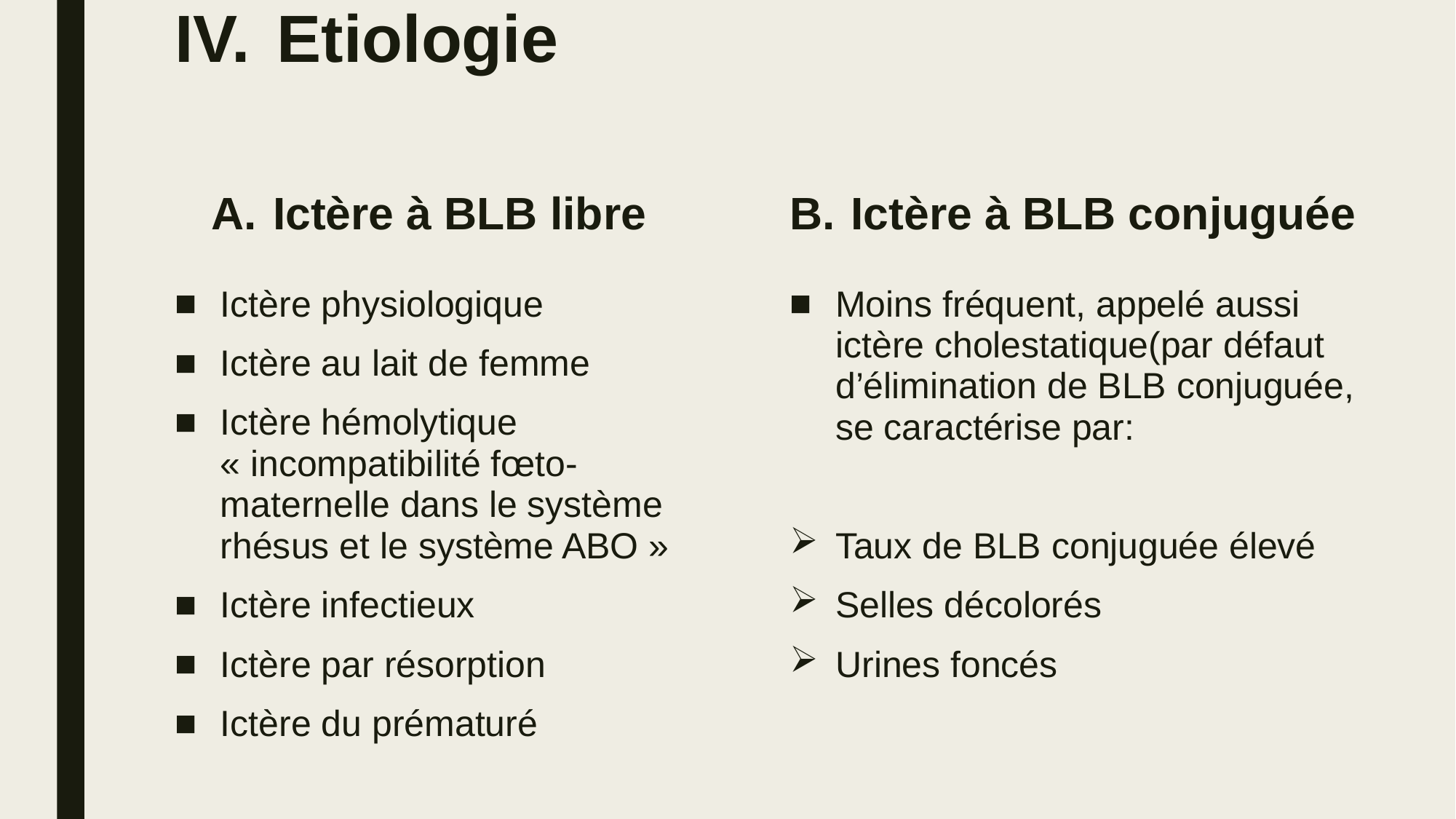

# Etiologie
Ictère à BLB libre
Ictère à BLB conjuguée
Ictère physiologique
Ictère au lait de femme
Ictère hémolytique « incompatibilité fœto-maternelle dans le système rhésus et le système ABO »
Ictère infectieux
Ictère par résorption
Ictère du prématuré
Moins fréquent, appelé aussi ictère cholestatique(par défaut d’élimination de BLB conjuguée, se caractérise par:

Taux de BLB conjuguée élevé
Selles décolorés
Urines foncés